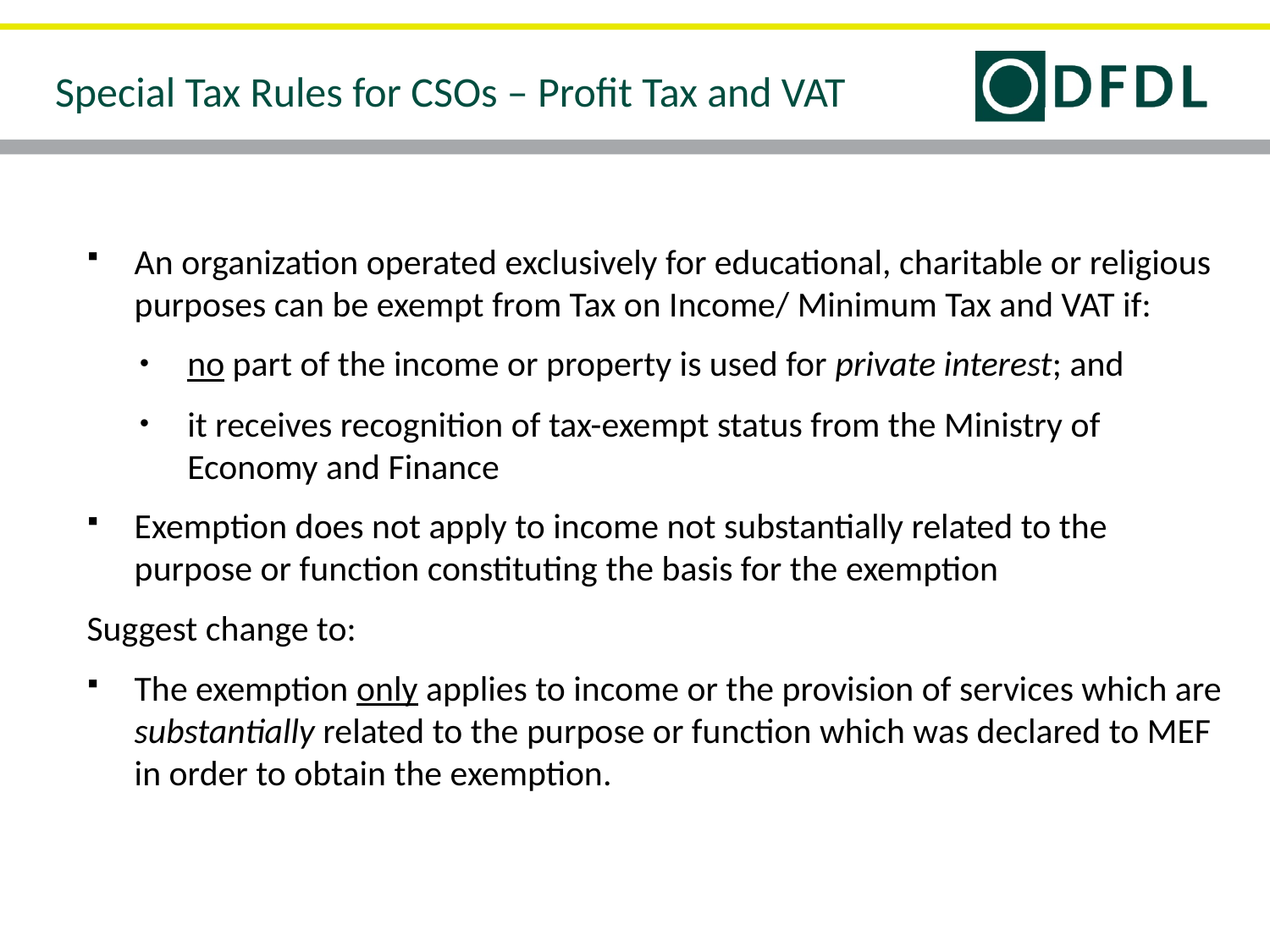

Special Tax Rules for CSOs – Profit Tax and VAT
An organization operated exclusively for educational, charitable or religious  purposes can be exempt from Tax on Income/ Minimum Tax and VAT if:
no part of the income or property is used for private interest; and
it receives recognition of tax-exempt status from the Ministry of Economy and Finance
Exemption does not apply to income not substantially related to the purpose or function constituting the basis for the exemption
Suggest change to:
The exemption only applies to income or the provision of services which are substantially related to the purpose or function which was declared to MEF in order to obtain the exemption.